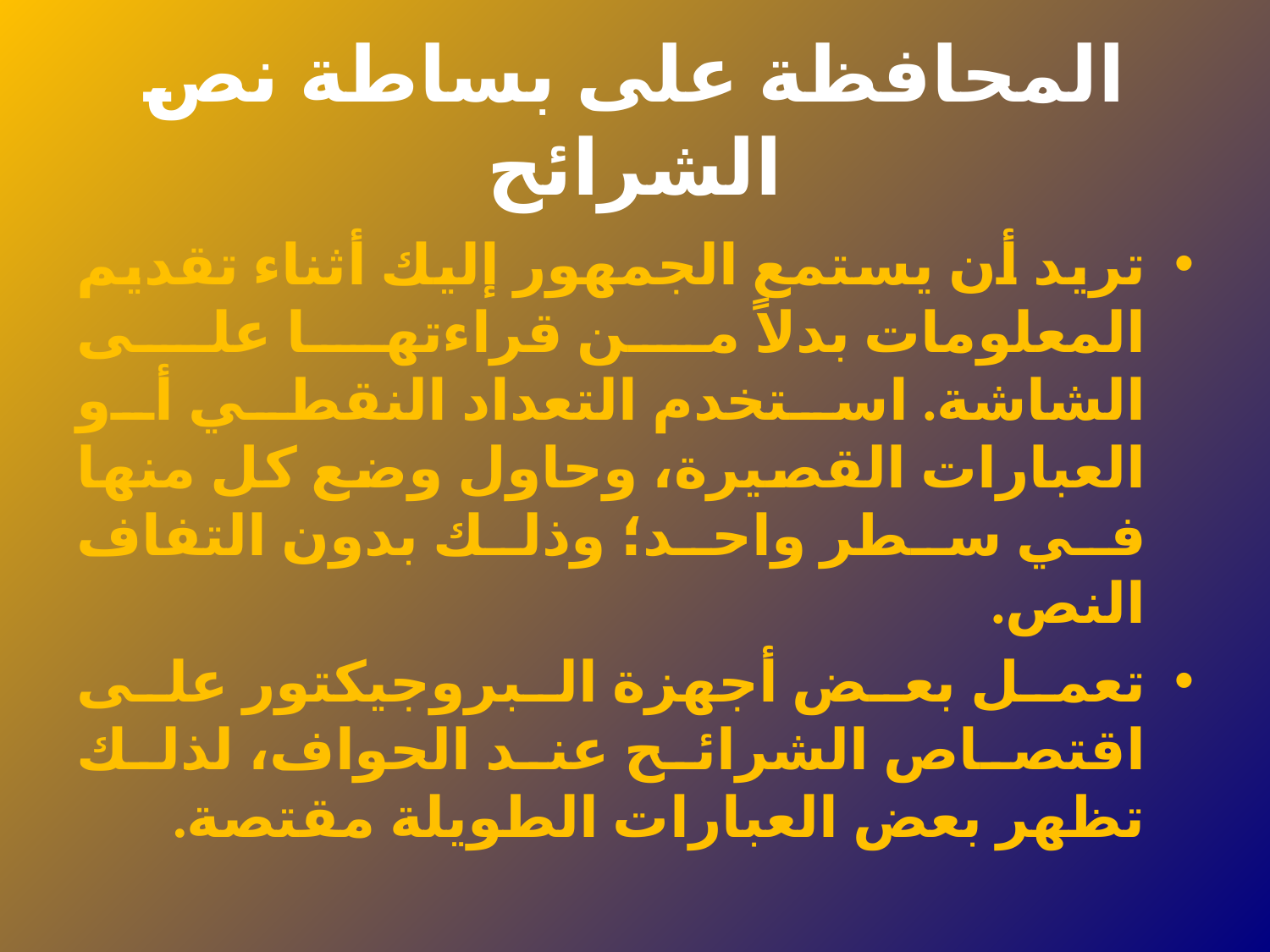

# المحافظة على بساطة نص الشرائح
تريد أن يستمع الجمهور إليك أثناء تقديم المعلومات بدلاً من قراءتها على الشاشة. استخدم التعداد النقطي أو العبارات القصيرة، وحاول وضع كل منها في سطر واحد؛ وذلك بدون التفاف النص.
تعمل بعض أجهزة البروجيكتور على اقتصاص الشرائح عند الحواف، لذلك تظهر بعض العبارات الطويلة مقتصة.